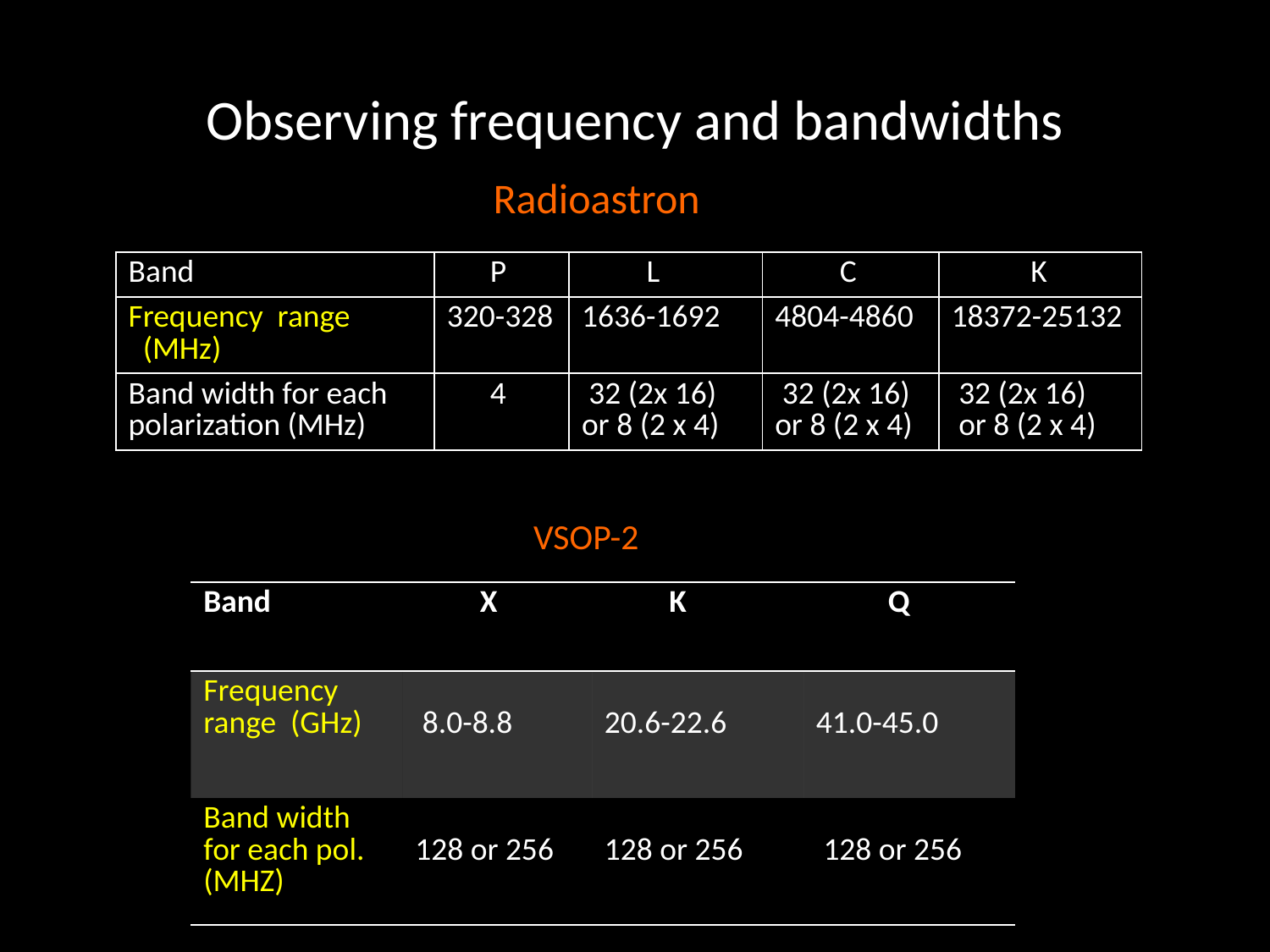

# Observing frequency and bandwidths
Radioastron
| Band | P | L | C | K |
| --- | --- | --- | --- | --- |
| Frequency range (MHz) | 320-328 | 1636-1692 | 4804-4860 | 18372-25132 |
| Band width for each polarization (MHz) | 4 | 32 (2x 16) or 8 (2 x 4) | 32 (2x 16) or 8 (2 x 4) | 32 (2x 16) or 8 (2 x 4) |
VSOP-2
| Band | X | K | Q |
| --- | --- | --- | --- |
| Frequency range (GHz) | 8.0-8.8 | 20.6-22.6 | 41.0-45.0 |
| Band width for each pol. (MHZ) | 128 or 256 | 128 or 256 | 128 or 256 |